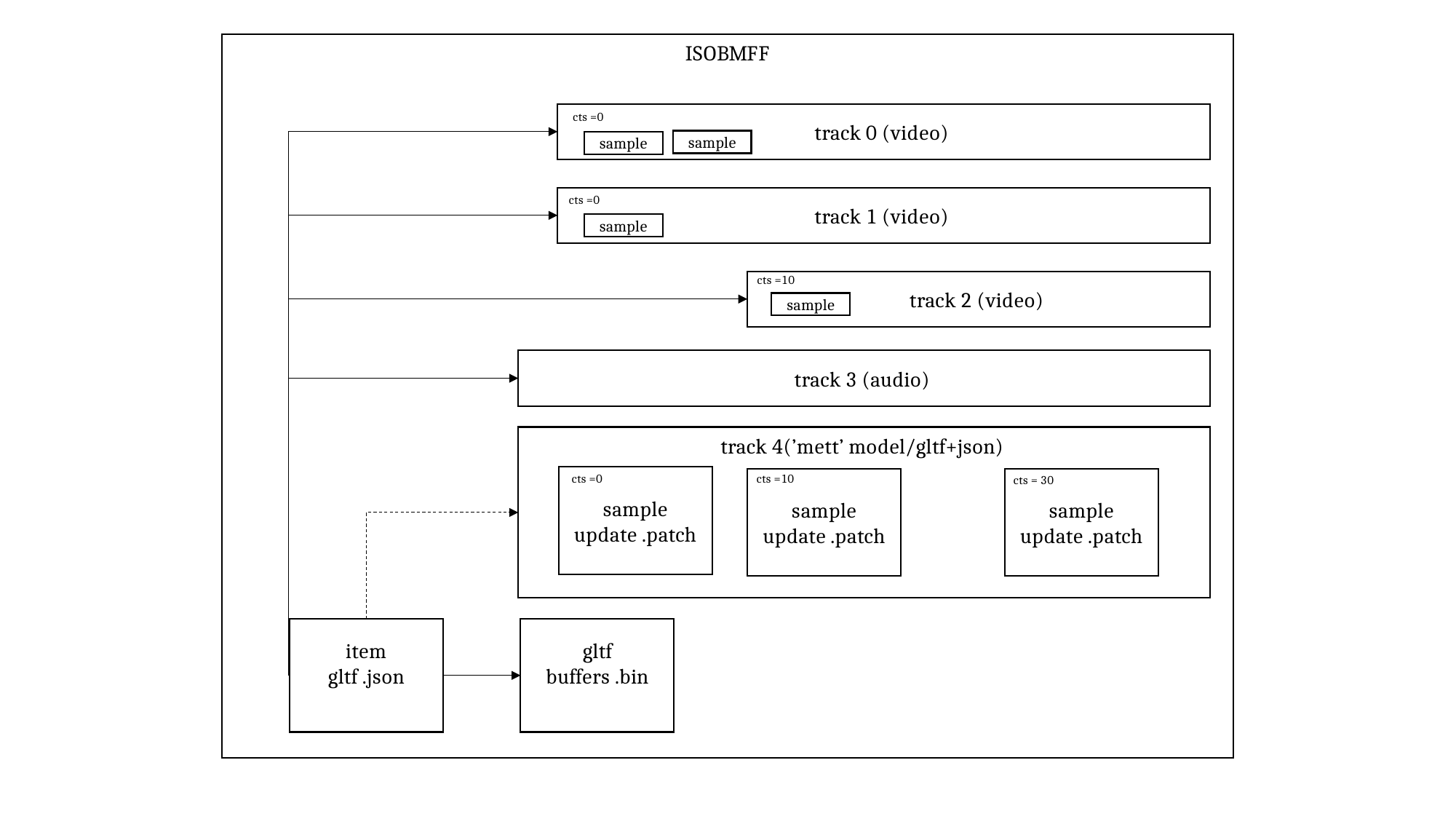

ISOBMFF

track 0 (video)
cts =0
sample
sample
cts =0
track 1 (video)
sample
cts =10
track 2 (video)
sample
track 3 (audio)
track 4(’mett’ model/gltf+json)
cts =10
cts =0
sample
update .patch
cts = 30
sample
update .patch
sample
update .patch
item
gltf .json

gltf
buffers .bin